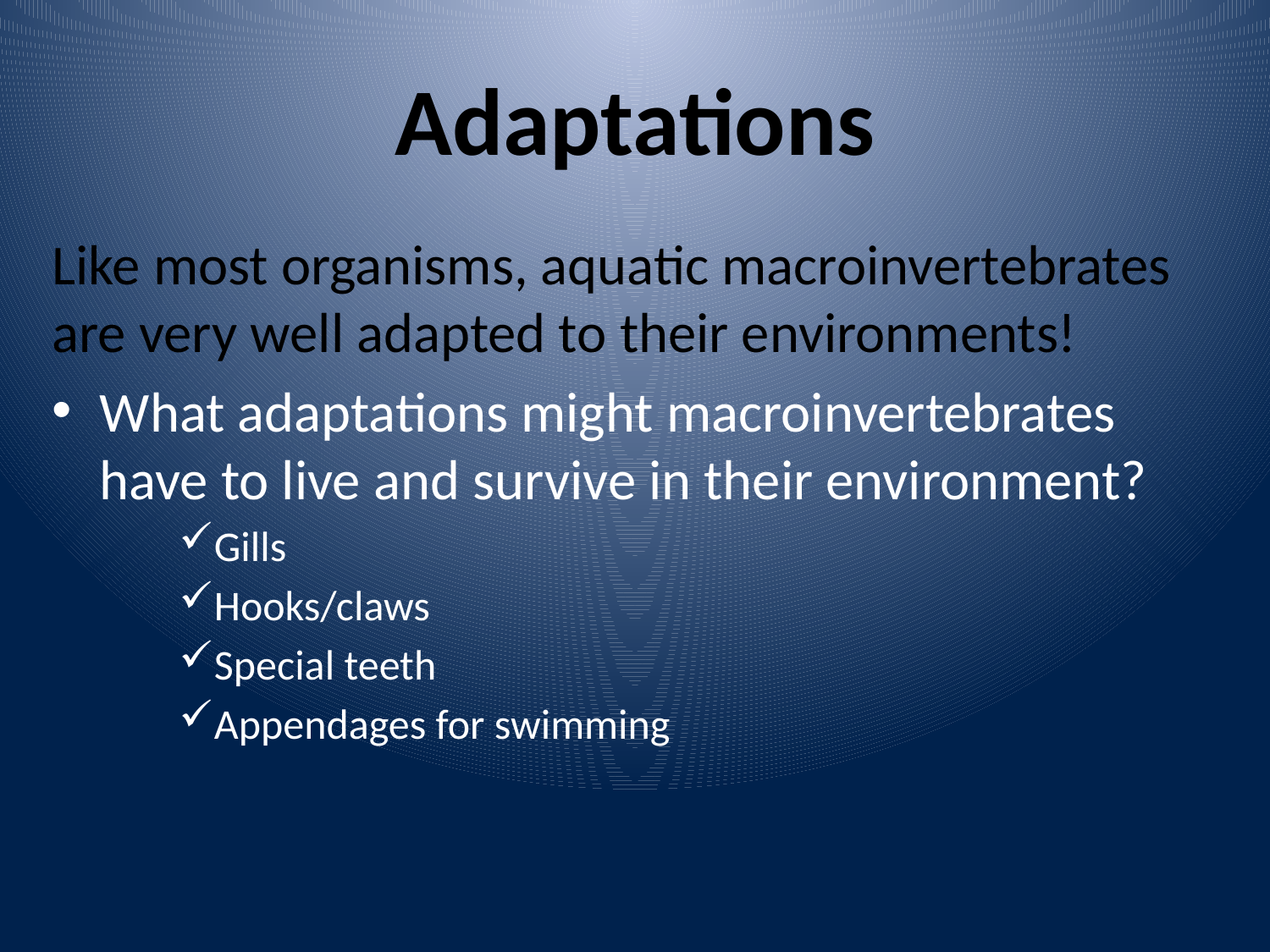

# Adaptations
Like most organisms, aquatic macroinvertebrates are very well adapted to their environments!
What adaptations might macroinvertebrates have to live and survive in their environment?
Gills
Hooks/claws
Special teeth
Appendages for swimming